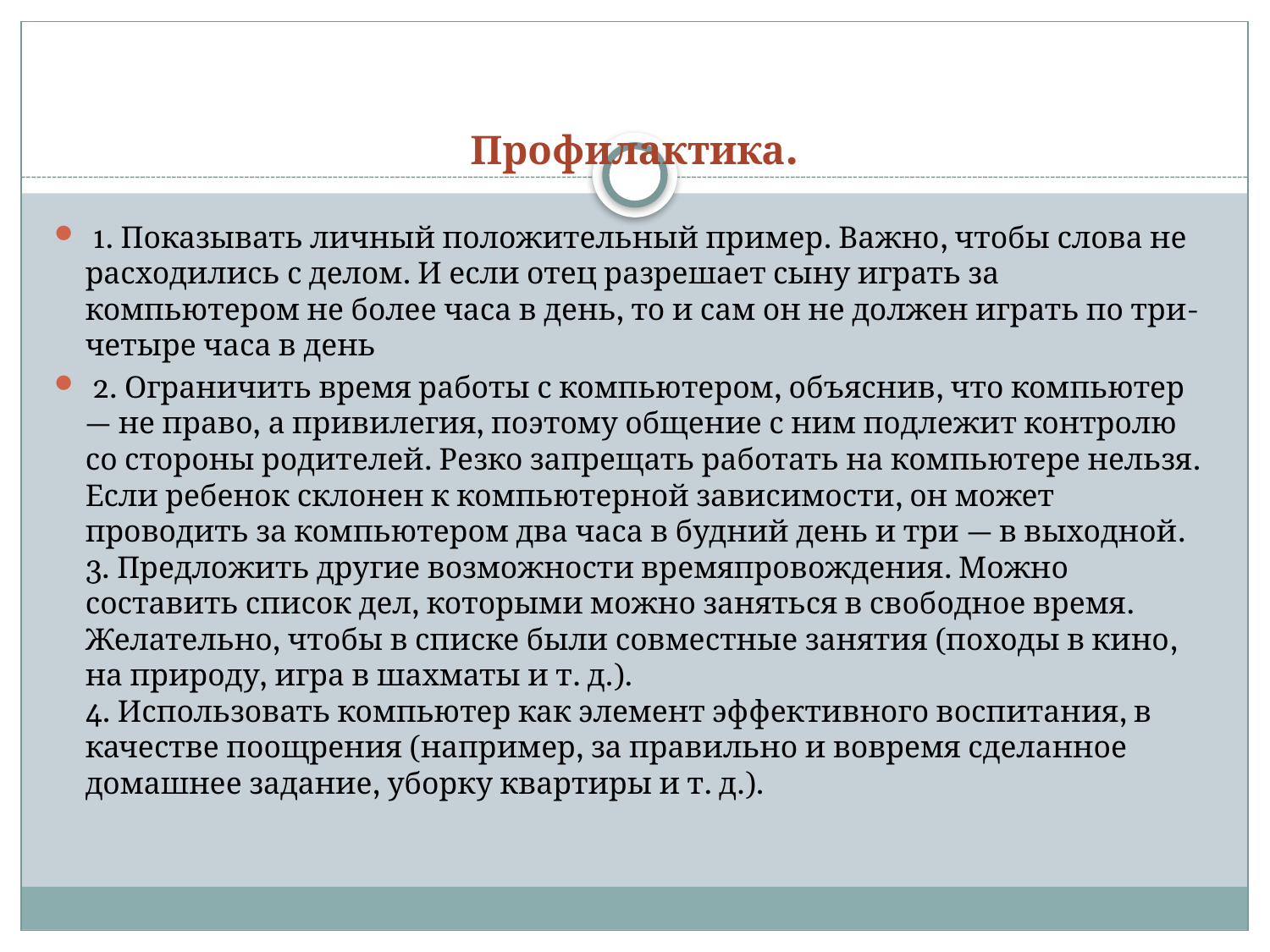

# Профилактика.
 1. Показывать личный положительный пример. Важно, чтобы слова не расходились с делом. И если отец разрешает сыну играть за компьютером не более часа в день, то и сам он не должен играть по три-четыре часа в день
 2. Ограничить время работы с компьютером, объяснив, что компьютер — не право, а привилегия, поэтому общение с ним подлежит контролю со стороны родителей. Резко запрещать работать на компьютере нельзя. Если ребенок склонен к компьютерной зависимости, он может проводить за компьютером два часа в будний день и три — в выходной.  
3. Предложить другие возможности времяпровождения. Можно составить список дел, которыми можно заняться в свободное время. Желательно, чтобы в списке были совместные занятия (походы в кино, на природу, игра в шахматы и т. д.).
4. Использовать компьютер как элемент эффективного воспитания, в качестве поощрения (например, за правильно и вовремя сделанное домашнее задание, уборку квартиры и т. д.).